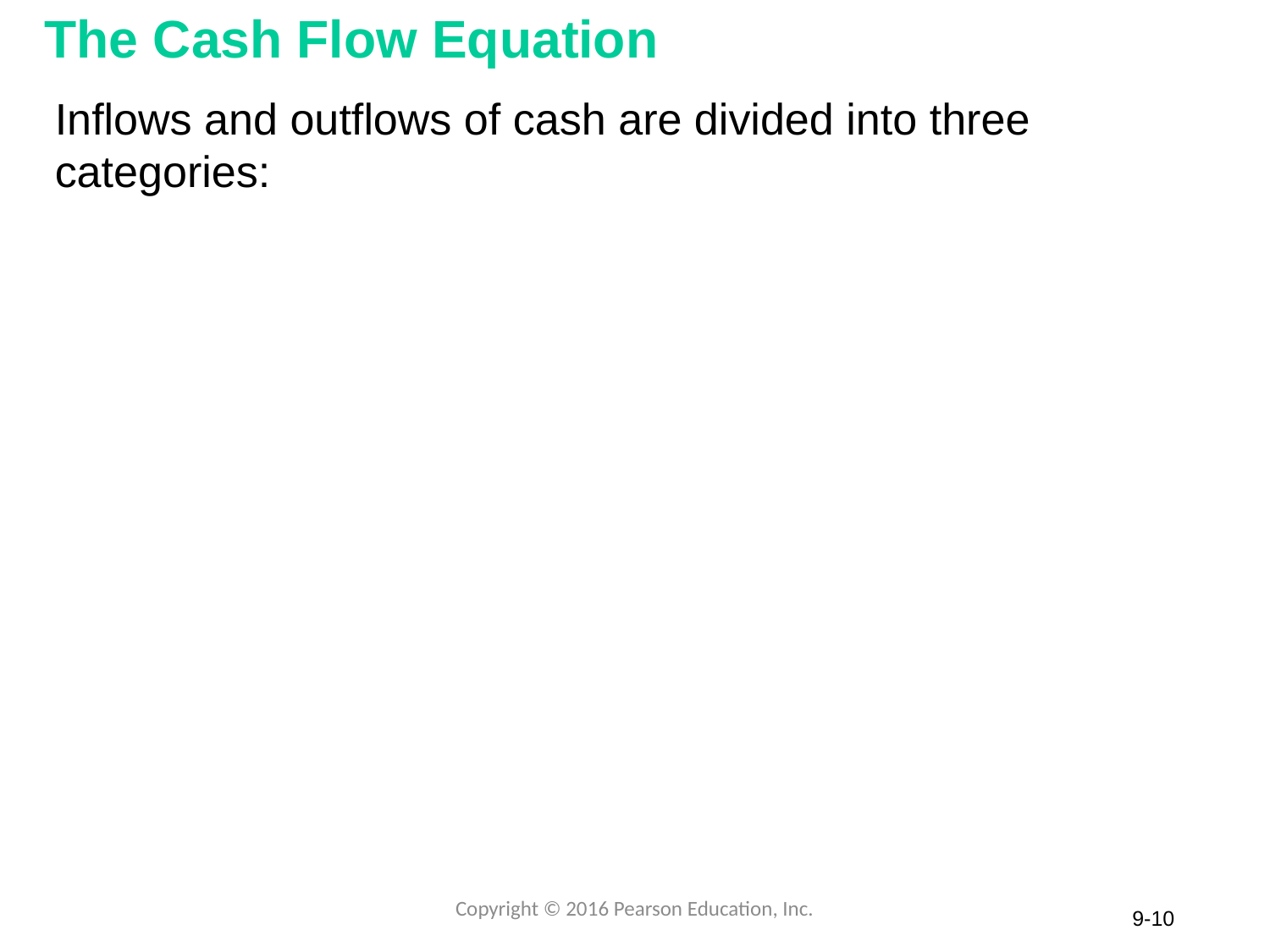

# The Cash Flow Equation
Inflows and outflows of cash are divided into three categories:

Copyright © 2016 Pearson Education, Inc.